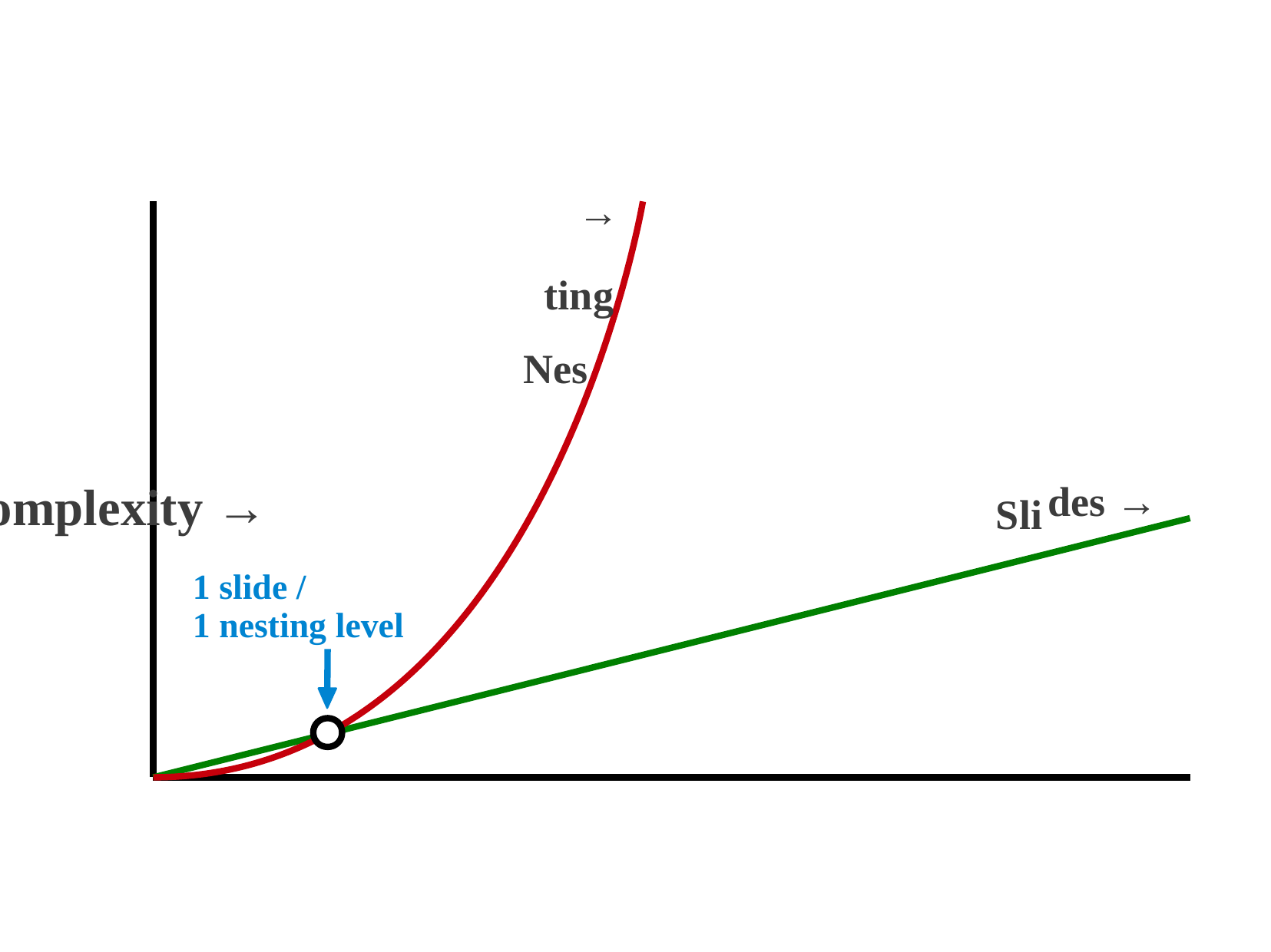

Complexity →
→

ting
Nes
des →
Sli

1 slide /
1 nesting level